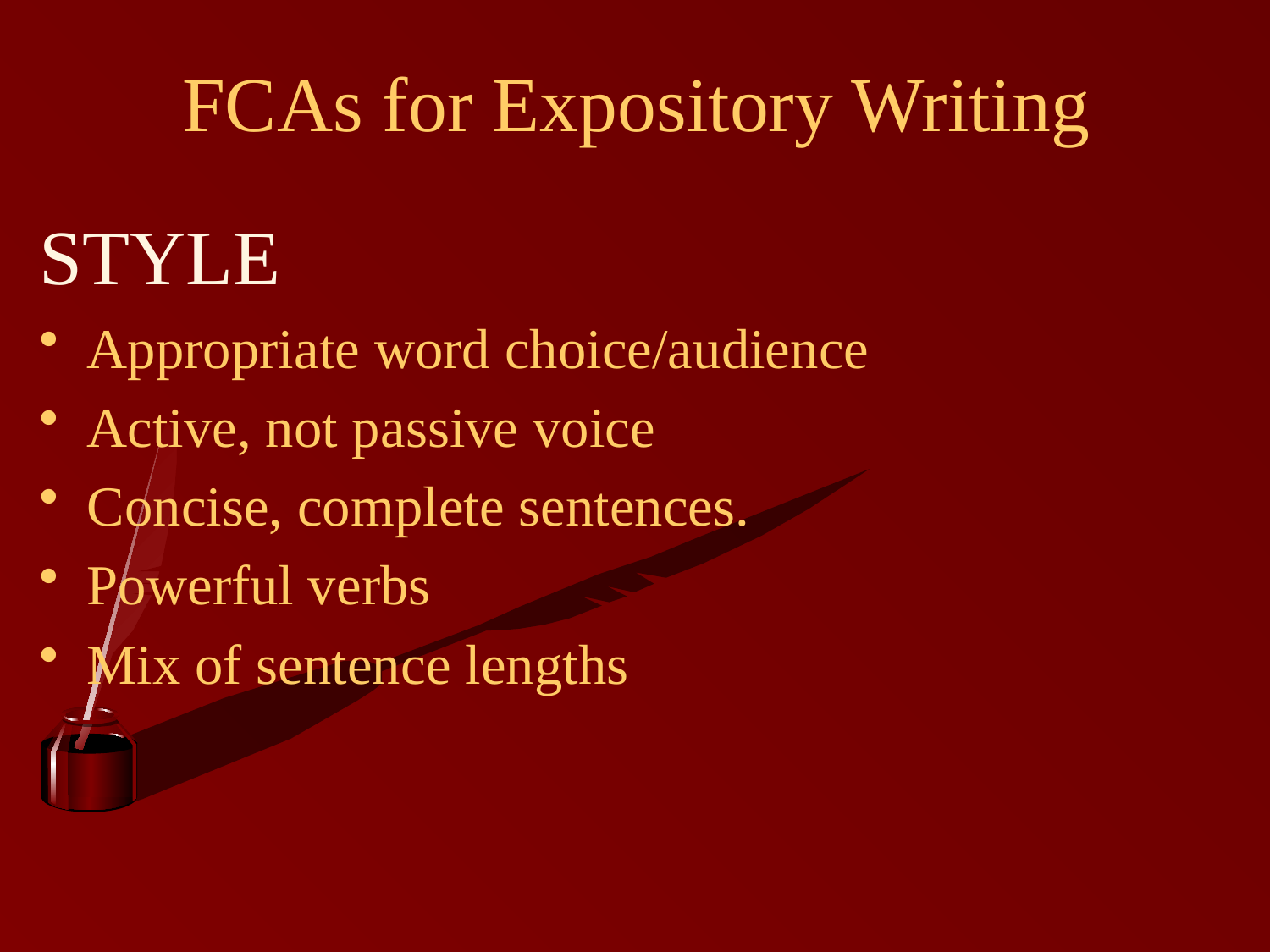

# FCAs for Expository Writing
STYLE
Appropriate word choice/audience
Active, not passive voice
Concise, complete sentences.
Powerful verbs
Mix of sentence lengths